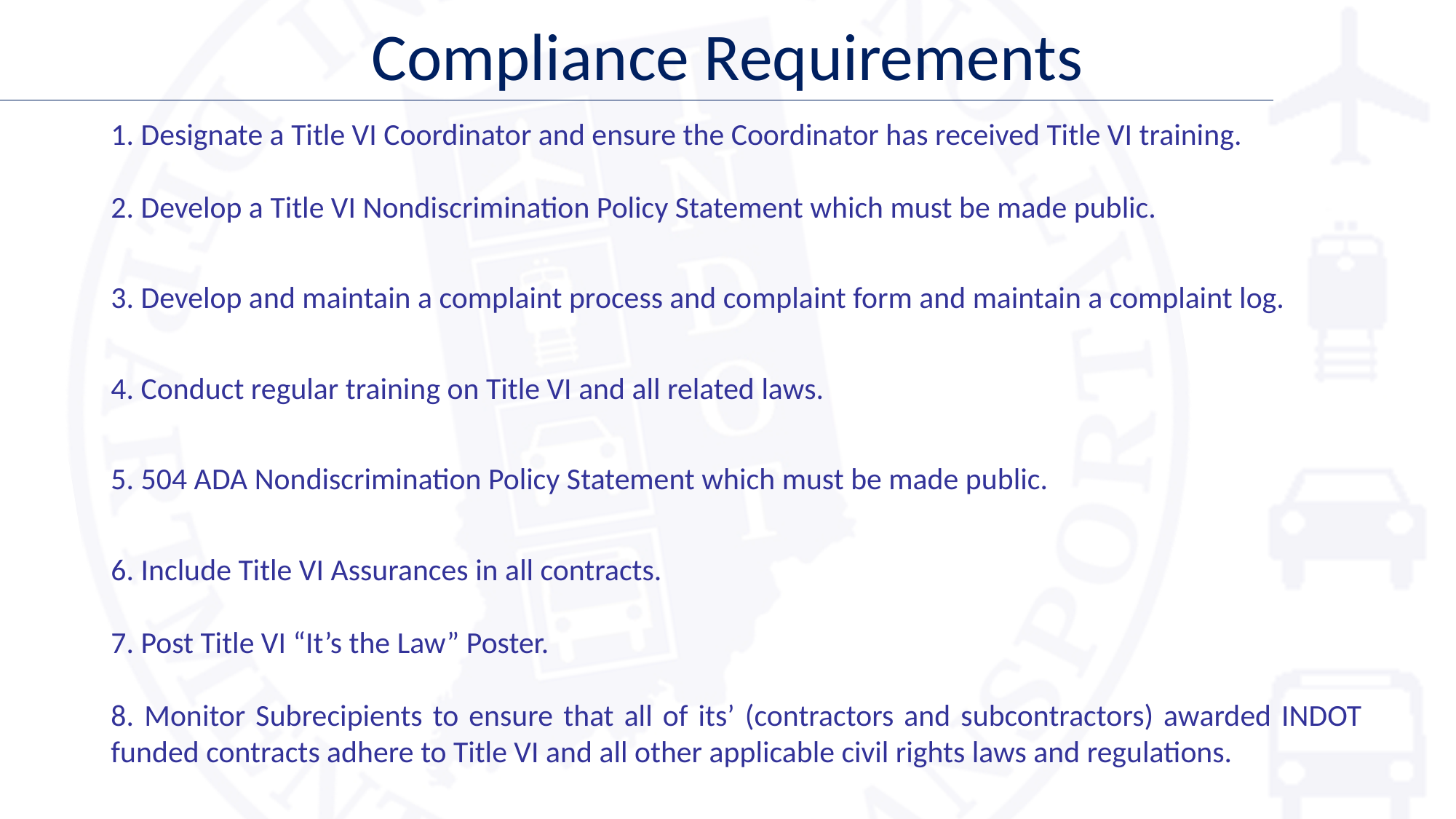

# Compliance Requirements
1. Designate a Title VI Coordinator and ensure the Coordinator has received Title VI training.

2. Develop a Title VI Nondiscrimination Policy Statement which must be made public.

3. Develop and maintain a complaint process and complaint form and maintain a complaint log.

4. Conduct regular training on Title VI and all related laws.

5. 504 ADA Nondiscrimination Policy Statement which must be made public.

6. Include Title VI Assurances in all contracts.

7. Post Title VI “It’s the Law” Poster.

8. Monitor Subrecipients to ensure that all of its’ (contractors and subcontractors) awarded INDOT funded contracts adhere to Title VI and all other applicable civil rights laws and regulations.